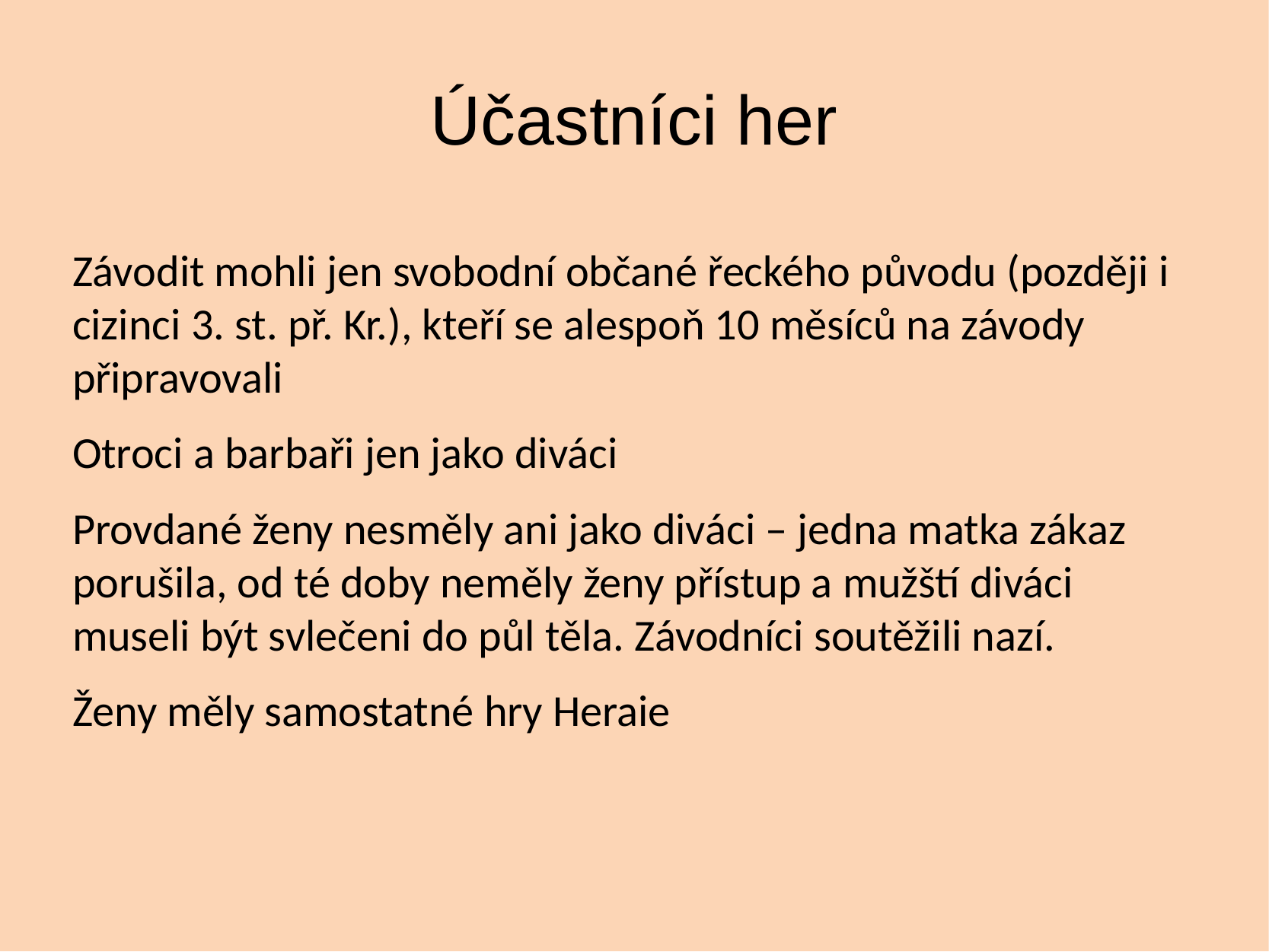

# Účastníci her
Závodit mohli jen svobodní občané řeckého původu (později i cizinci 3. st. př. Kr.), kteří se alespoň 10 měsíců na závody připravovali
Otroci a barbaři jen jako diváci
Provdané ženy nesměly ani jako diváci – jedna matka zákaz porušila, od té doby neměly ženy přístup a mužští diváci museli být svlečeni do půl těla. Závodníci soutěžili nazí.
Ženy měly samostatné hry Heraie